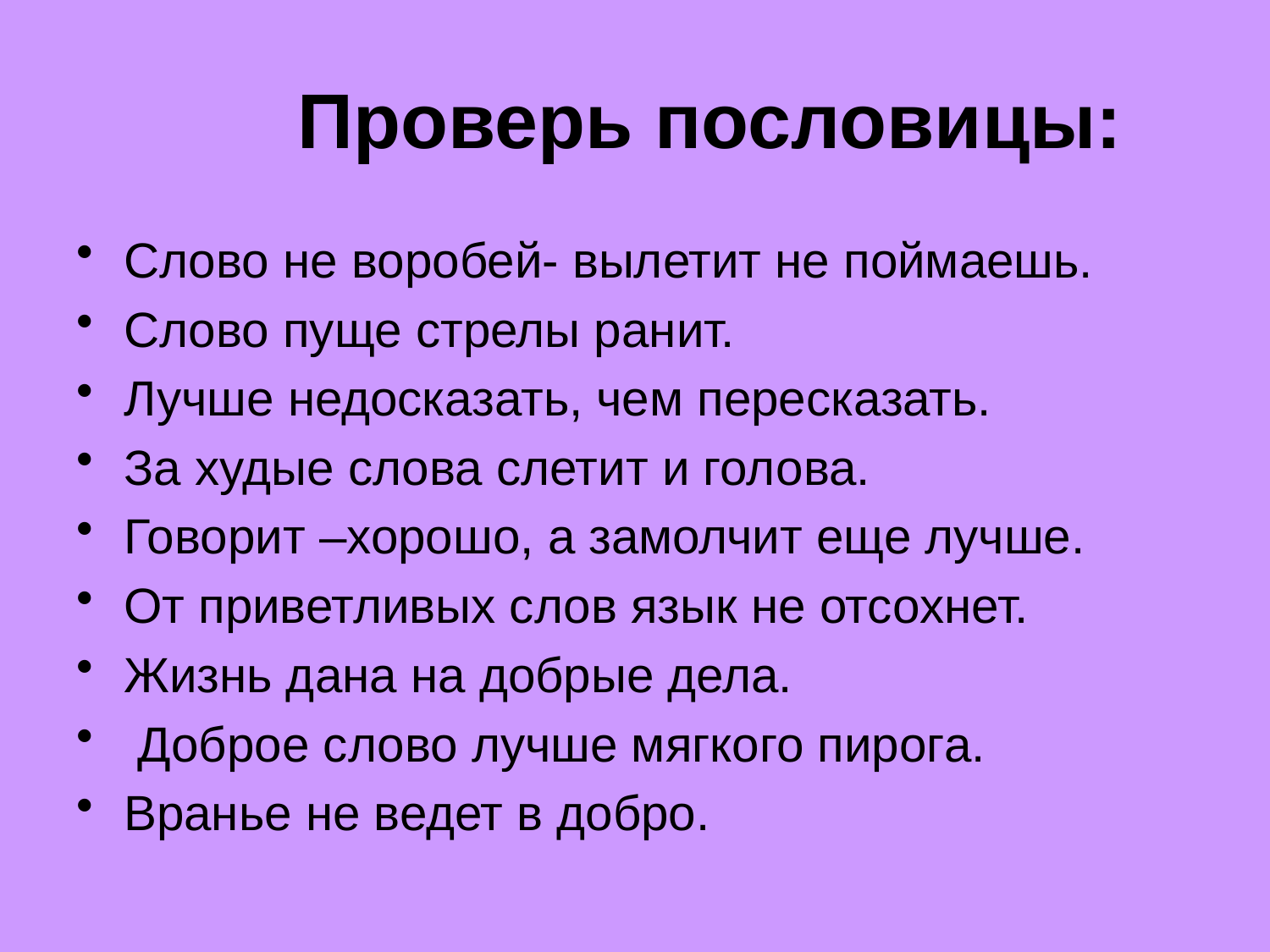

# Проверь пословицы:
Слово не воробей- вылетит не поймаешь.
Слово пуще стрелы ранит.
Лучше недосказать, чем пересказать.
За худые слова слетит и голова.
Говорит –хорошо, а замолчит еще лучше.
От приветливых слов язык не отсохнет.
Жизнь дана на добрые дела.
 Доброе слово лучше мягкого пирога.
Вранье не ведет в добро.